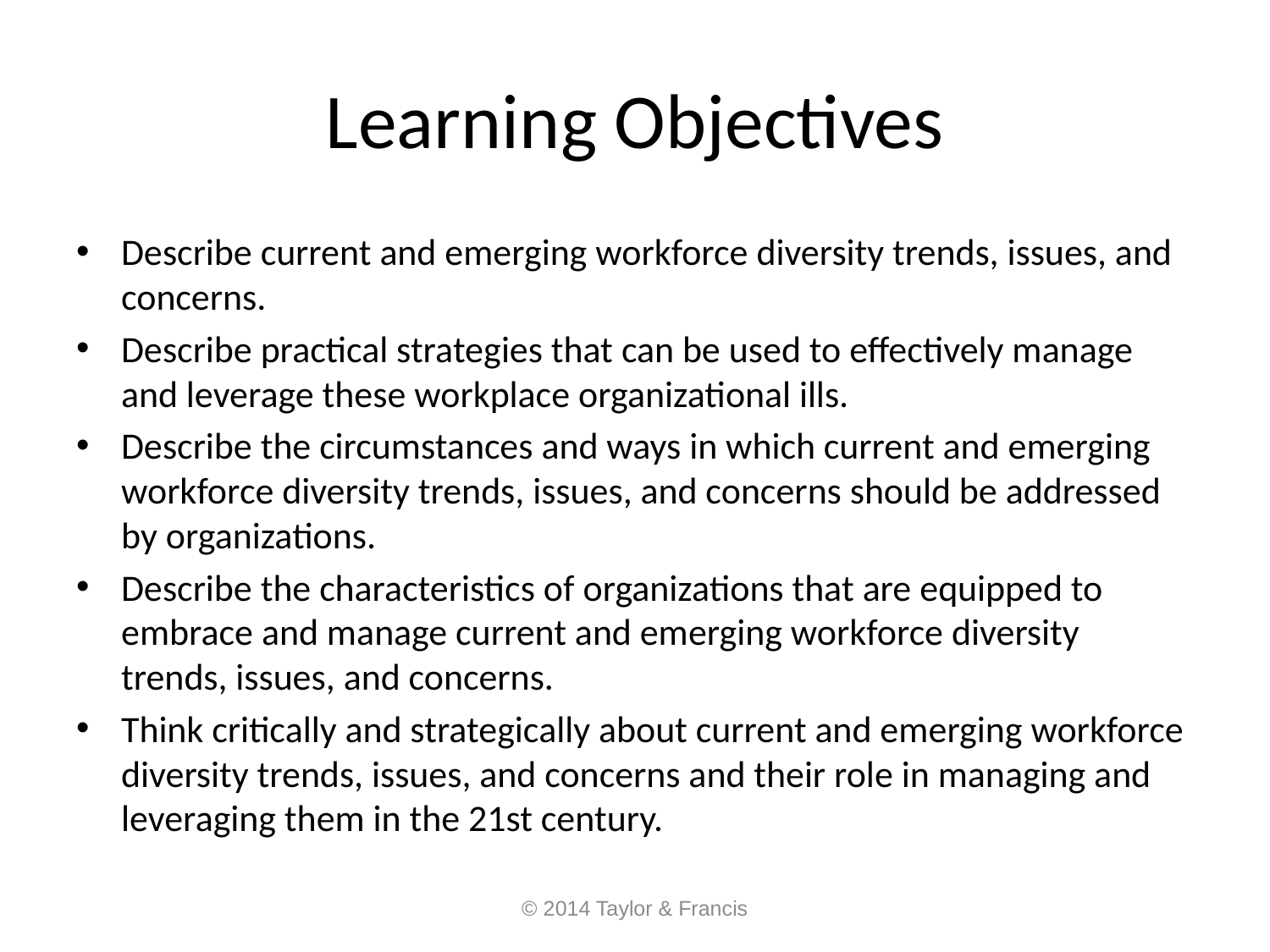

# Learning Objectives
Describe current and emerging workforce diversity trends, issues, and concerns.
Describe practical strategies that can be used to effectively manage and leverage these workplace organizational ills.
Describe the circumstances and ways in which current and emerging workforce diversity trends, issues, and concerns should be addressed by organizations.
Describe the characteristics of organizations that are equipped to embrace and manage current and emerging workforce diversity trends, issues, and concerns.
Think critically and strategically about current and emerging workforce diversity trends, issues, and concerns and their role in managing and leveraging them in the 21st century.

© 2014 Taylor & Francis